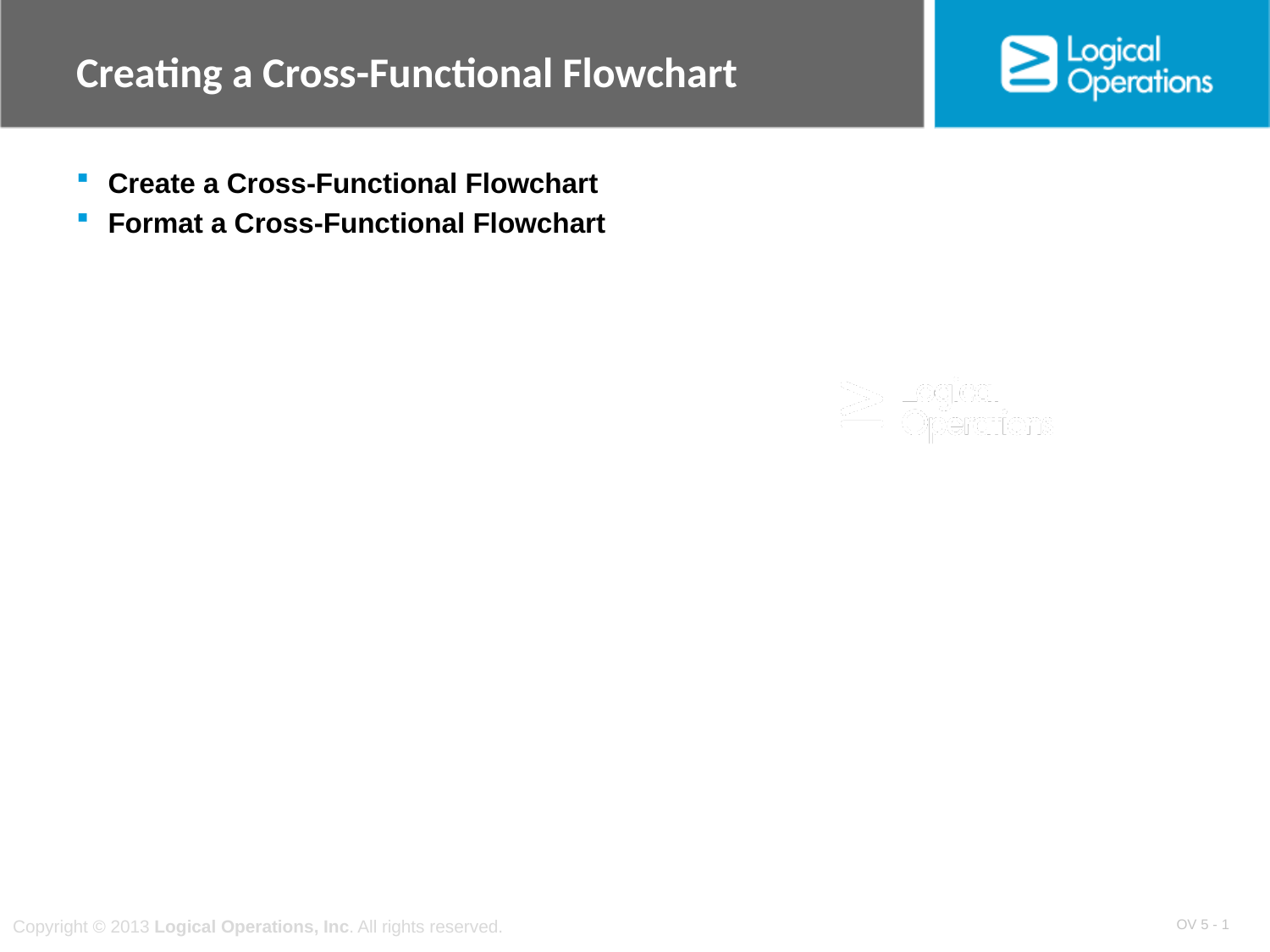

# Creating a Cross-Functional Flowchart
Create a Cross-Functional Flowchart
Format a Cross-Functional Flowchart